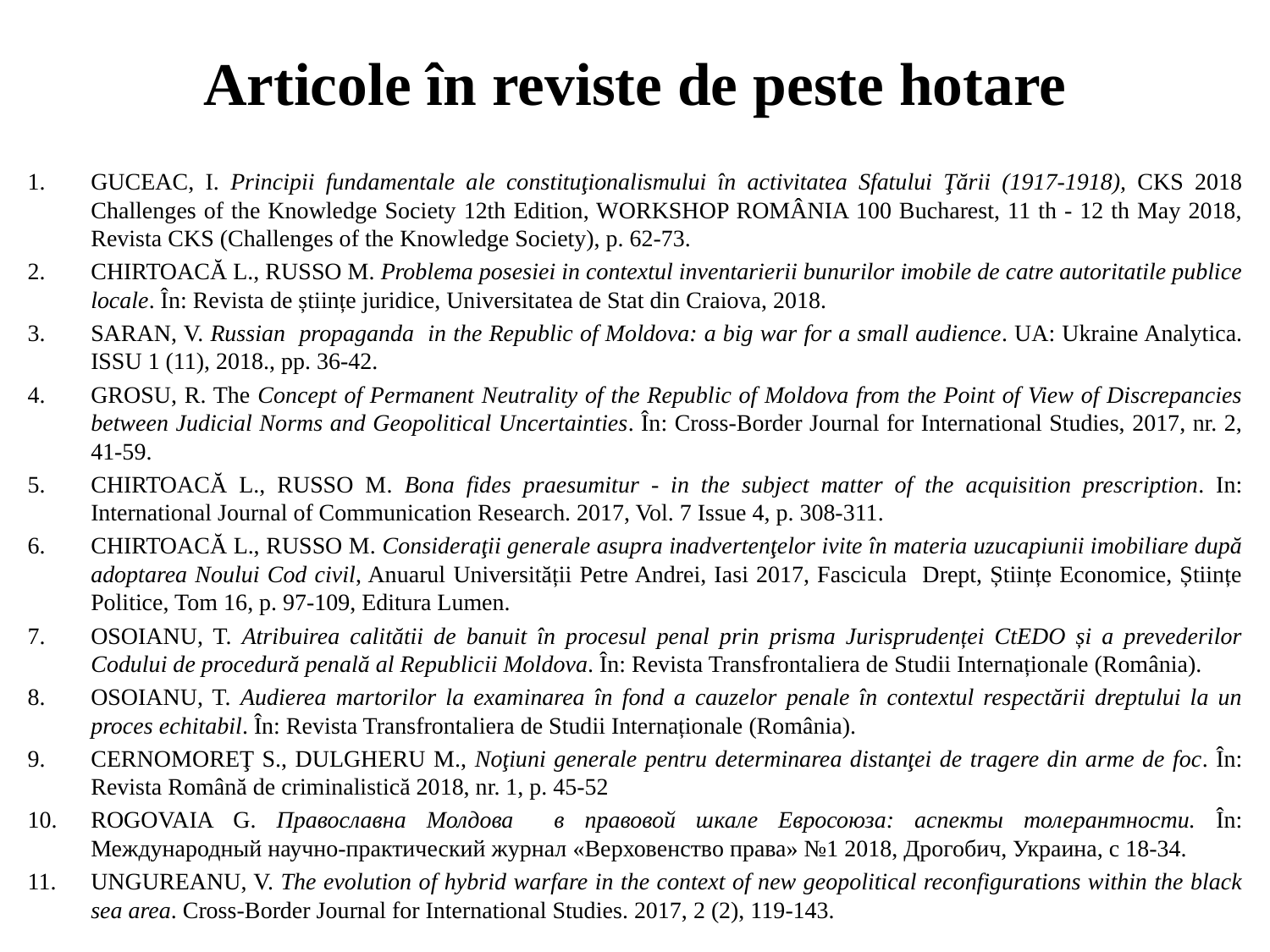

# Articole în reviste de peste hotare
GUCEAC, I. Principii fundamentale ale constituţionalismului în activitatea Sfatului Ţării (1917-1918), CKS 2018 Challenges of the Knowledge Society 12th Edition, WORKSHOP ROMÂNIA 100 Bucharest, 11 th - 12 th May 2018, Revista CKS (Challenges of the Knowledge Society), p. 62-73.
CHIRTOACĂ L., RUSSO M. Problema posesiei in contextul inventarierii bunurilor imobile de catre autoritatile publice locale. În: Revista de științe juridice, Universitatea de Stat din Craiova, 2018.
SARAN, V. Russian  propaganda  in the Republic of Moldova: a big war for a small audience. UA: Ukraine Analytica. ISSU 1 (11), 2018., pp. 36-42.
GROSU, R. The Concept of Permanent Neutrality of the Republic of Moldova from the Point of View of Discrepancies between Judicial Norms and Geopolitical Uncertainties. În: Cross-Border Journal for International Studies, 2017, nr. 2, 41-59.
CHIRTOACĂ L., RUSSO M. Bona fides praesumitur - in the subject matter of the acquisition prescription. In: International Journal of Communication Research. 2017, Vol. 7 Issue 4, p. 308-311.
CHIRTOACĂ L., RUSSO M. Consideraţii generale asupra inadvertenţelor ivite în materia uzucapiunii imobiliare după adoptarea Noului Cod civil, Anuarul Universității Petre Andrei, Iasi 2017, Fascicula  Drept, Științe Economice, Științe Politice, Tom 16, p. 97-109, Editura Lumen.
OSOIANU, T. Atribuirea calitătii de banuit în procesul penal prin prisma Jurisprudenței CtEDO și a prevederilor Codului de procedură penală al Republicii Moldova. În: Revista Transfrontaliera de Studii Internaționale (România).
OSOIANU, T. Audierea martorilor la examinarea în fond a cauzelor penale în contextul respectării dreptului la un proces echitabil. În: Revista Transfrontaliera de Studii Internaționale (România).
CERNOMOREŢ S., DULGHERU M., Noţiuni generale pentru determinarea distanţei de tragere din arme de foc. În: Revista Română de criminalistică 2018, nr. 1, p. 45-52
ROGOVAIA G. Православна Молдова  в правовой шкале Евросоюза: аспекты толерантности. În: Международный научно-практический журнал «Верховенство права» №1 2018, Дрогобич, Украина, с 18-34.
UNGUREANU, V. The evolution of hybrid warfare in the context of new geopolitical reconfigurations within the black sea area. Cross-Border Journal for International Studies. 2017, 2 (2), 119-143.